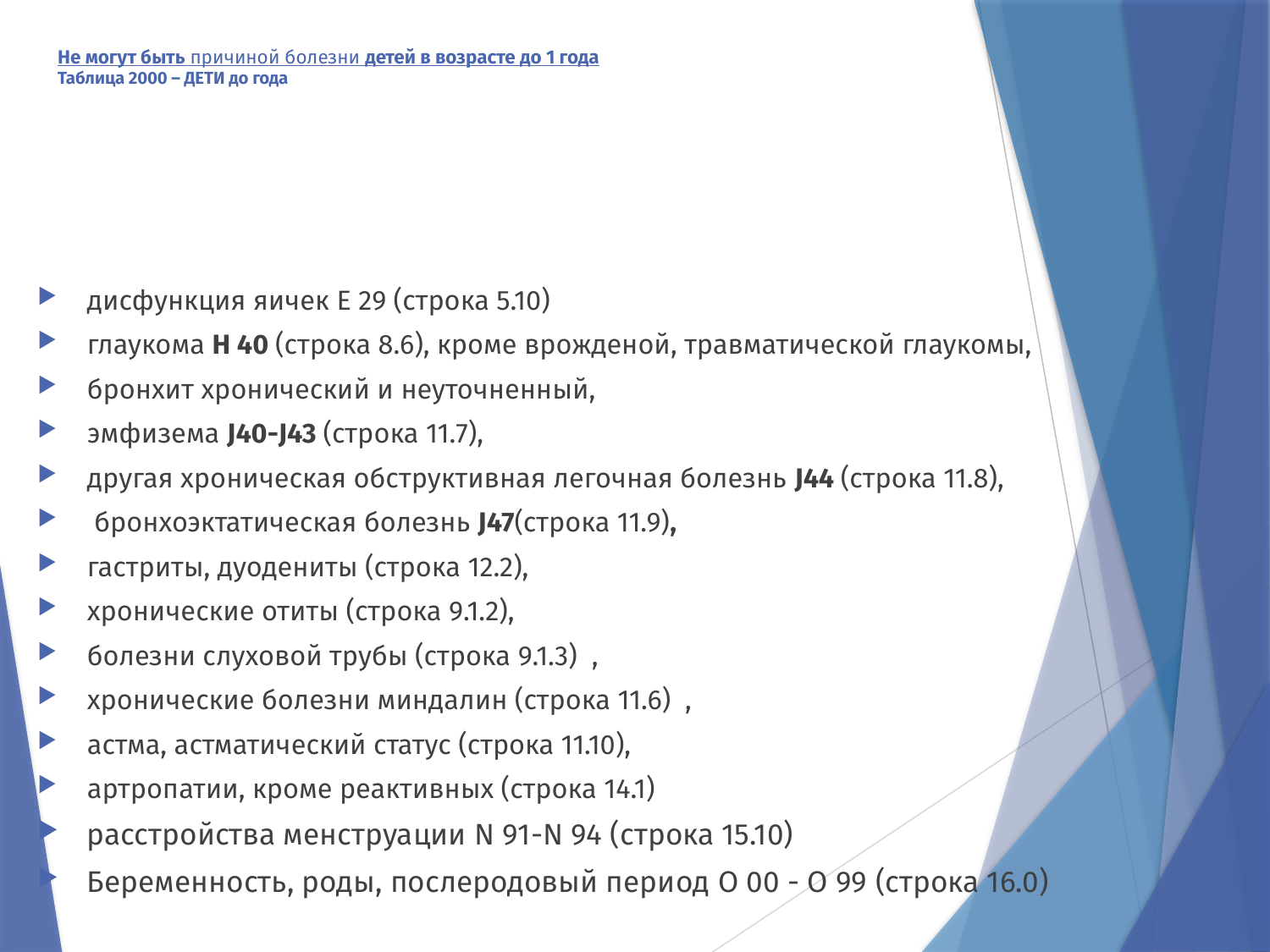

# Не могут быть причиной болезни детей в возрасте до 1 года Таблица 2000 – ДЕТИ до года
дисфункция яичек E 29 (строка 5.10)
глаукома Н 40 (строка 8.6), кроме врожденой, травматической глаукомы,
бронхит хронический и неуточненный,
эмфизема J40-J43 (строка 11.7),
другая хроническая обструктивная легочная болезнь J44 (строка 11.8),
 бронхоэктатическая болезнь J47(строка 11.9),
гастриты, дуодениты (строка 12.2),
хронические отиты (строка 9.1.2),
болезни слуховой трубы (строка 9.1.3)  ,
хронические болезни миндалин (строка 11.6)  ,
астма, астматический статус (строка 11.10),
артропатии, кроме реактивных (строка 14.1)
расстройства менструации N 91-N 94 (строка 15.10)
Беременность, роды, послеродовый период O 00 - O 99 (строка 16.0)